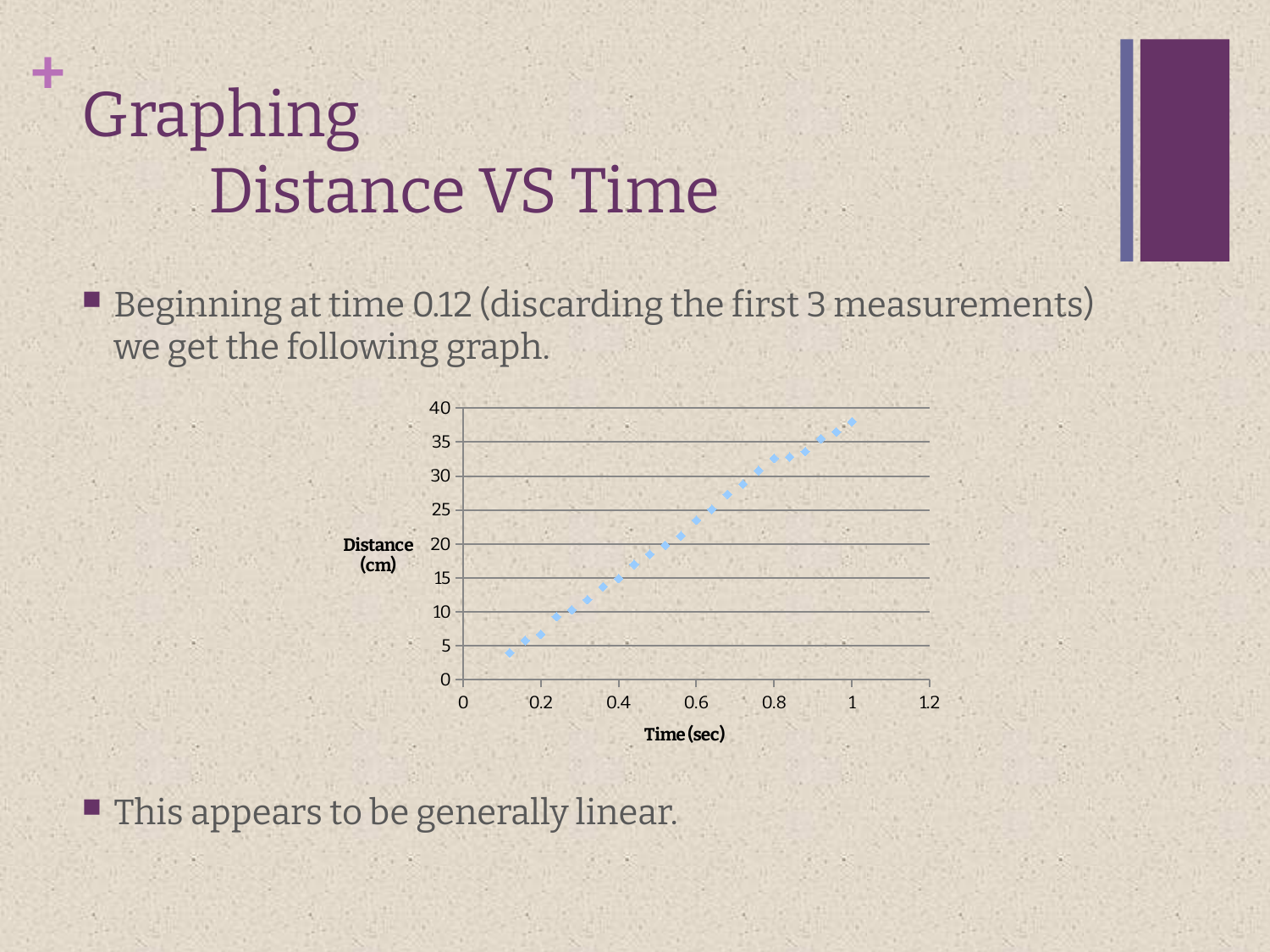

# Graphing Distance VS Time
Beginning at time 0.12 (discarding the first 3 measurements) we get the following graph.

This appears to be generally linear.

### Chart

| Category |  |
|---|---|